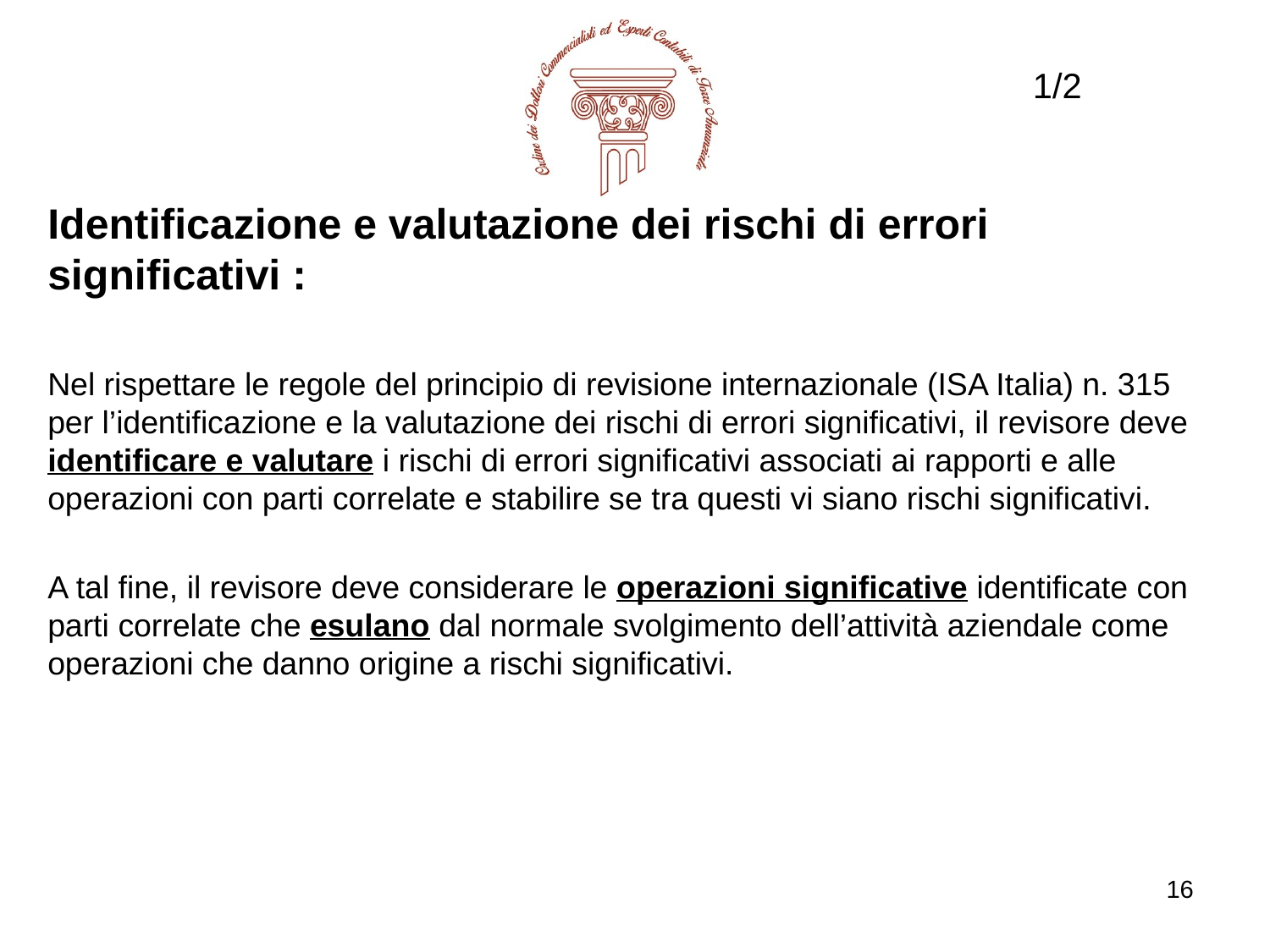

1/2
Identificazione e valutazione dei rischi di errori significativi :

Nel rispettare le regole del principio di revisione internazionale (ISA Italia) n. 315 per l’identificazione e la valutazione dei rischi di errori significativi, il revisore deve identificare e valutare i rischi di errori significativi associati ai rapporti e alle operazioni con parti correlate e stabilire se tra questi vi siano rischi significativi.

A tal fine, il revisore deve considerare le operazioni significative identificate con parti correlate che esulano dal normale svolgimento dell’attività aziendale come operazioni che danno origine a rischi significativi.

16